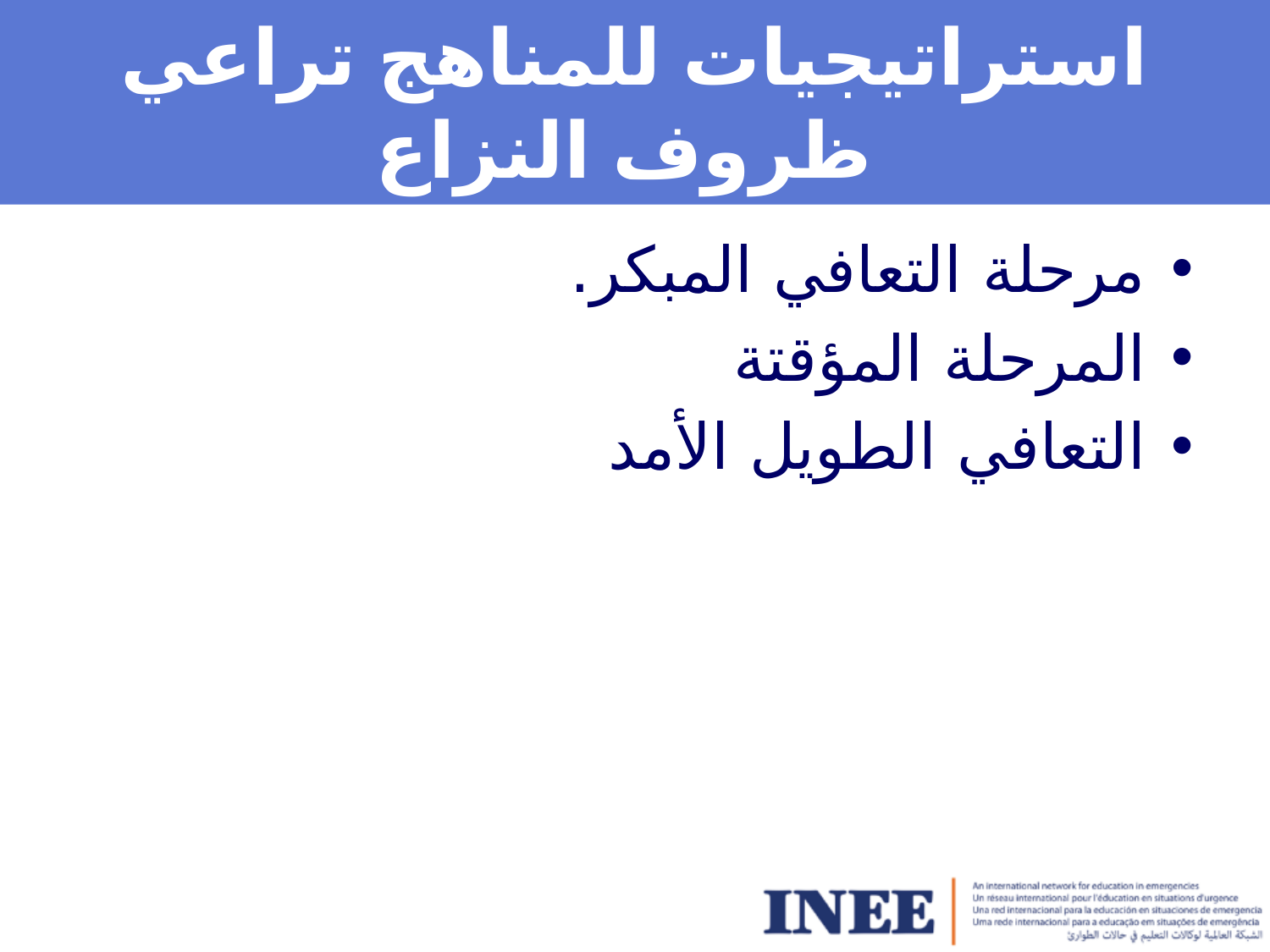

# استراتيجيات للمناهج تراعي ظروف النزاع
مرحلة التعافي المبكر.
المرحلة المؤقتة
التعافي الطويل الأمد